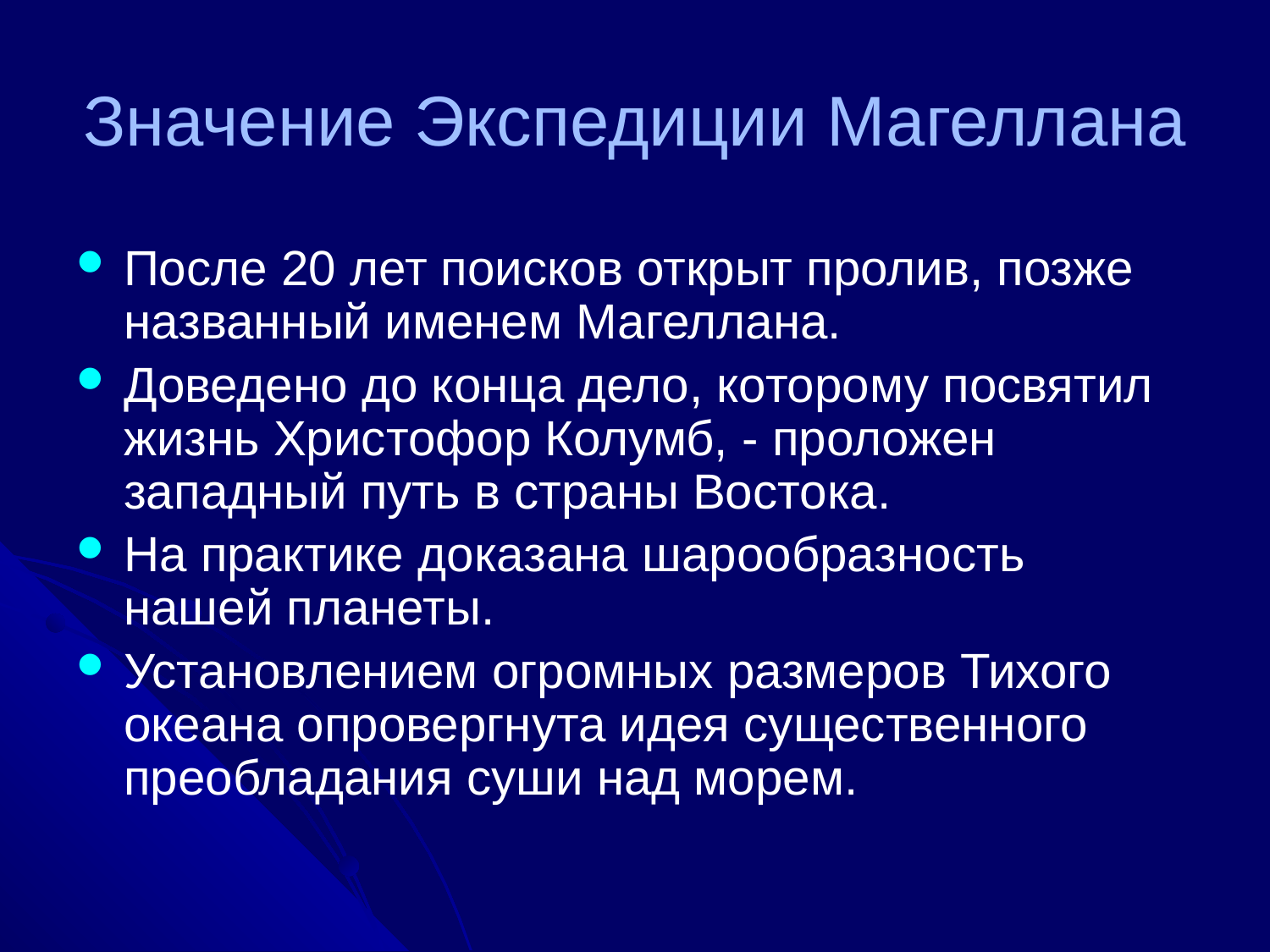

# Значение Экспедиции Магеллана

После 20 лет поисков открыт пролив, позже названный именем Магеллана.
Доведено до конца дело, которому посвятил жизнь Христофор Колумб, - проложен западный путь в страны Востока.
На практике доказана шарообразность нашей планеты.
Установлением огромных размеров Тихого океана опровергнута идея существенного преобладания суши над морем.